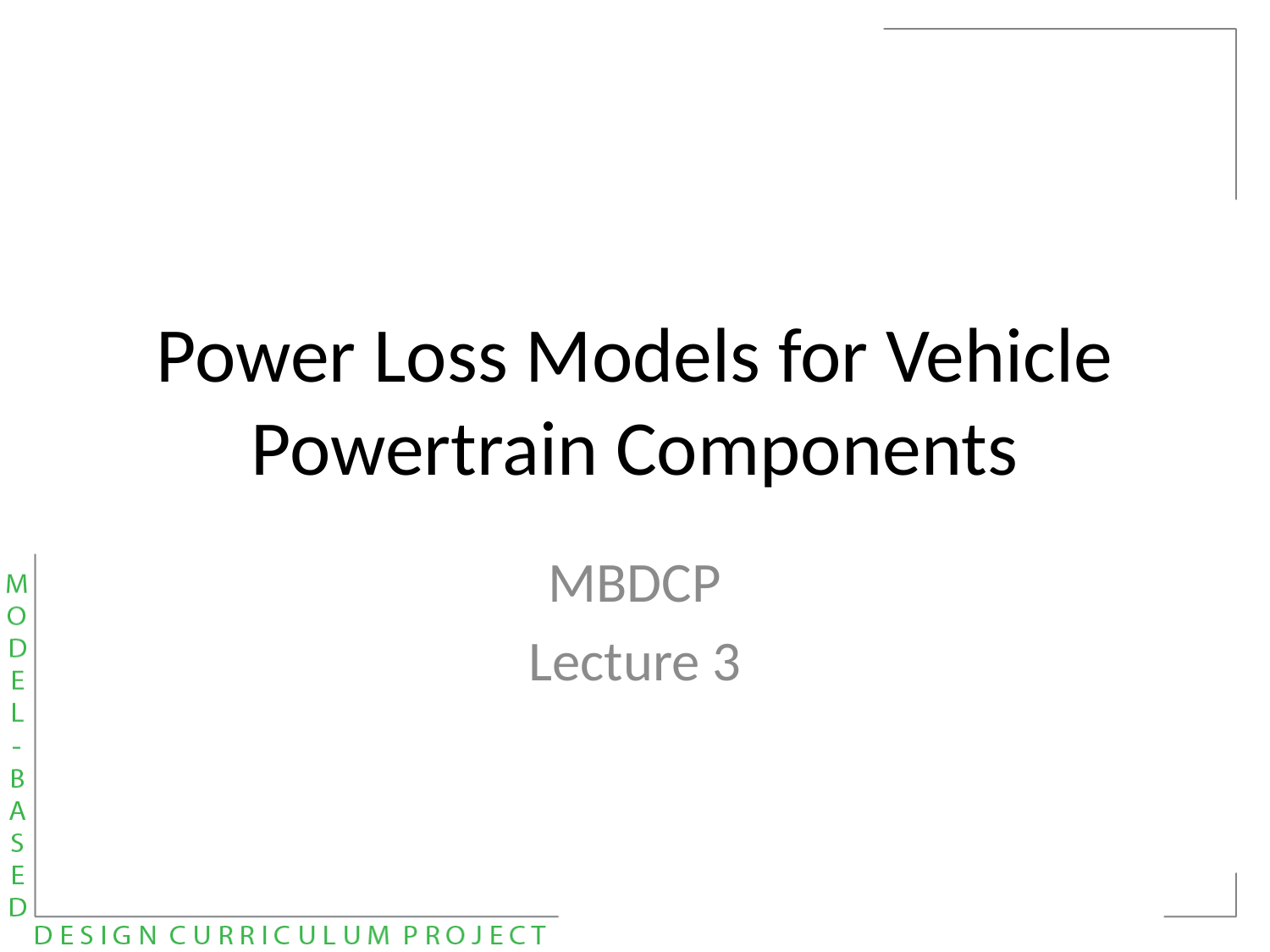

Power Loss Models for Vehicle Powertrain Components

MBDCP
Lecture 3